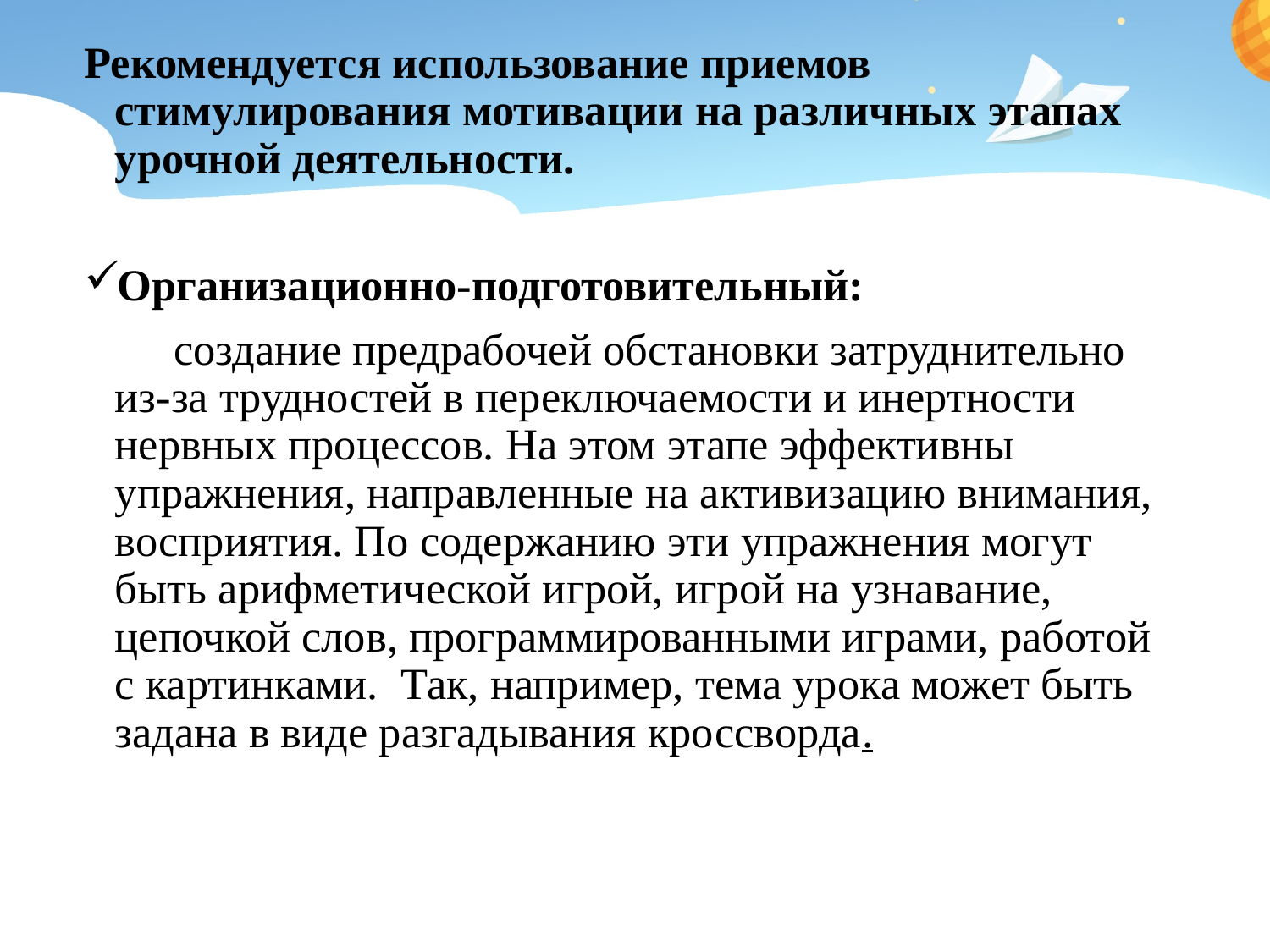

Рекомендуется использование приемов стимулирования мотивации на различных этапах урочной деятельности.

Организационно-подготовительный:
        создание предрабочей обстановки затруднительно из-за трудностей в переключаемости и инертности нервных процессов. На этом этапе эффективны упражнения, направленные на активизацию внимания, восприятия. По содержанию эти упражнения могут быть арифметической игрой, игрой на узнавание, цепочкой слов, программированными играми, работой с картинками.  Так, например, тема урока может быть задана в виде разгадывания кроссворда.